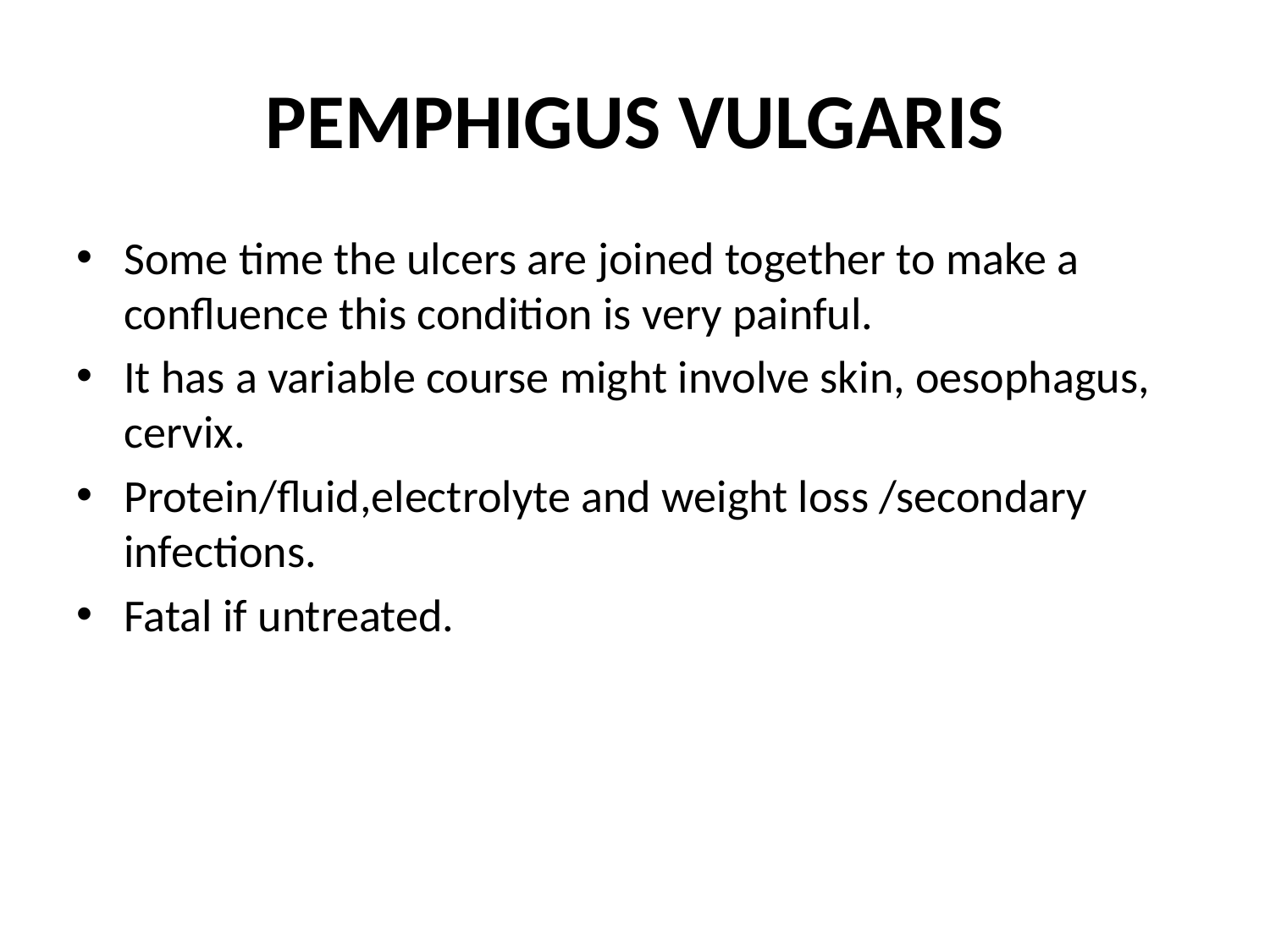

# PEMPHIGUS VULGARIS
Some time the ulcers are joined together to make a confluence this condition is very painful.
It has a variable course might involve skin, oesophagus, cervix.
Protein/fluid,electrolyte and weight loss /secondary infections.
Fatal if untreated.